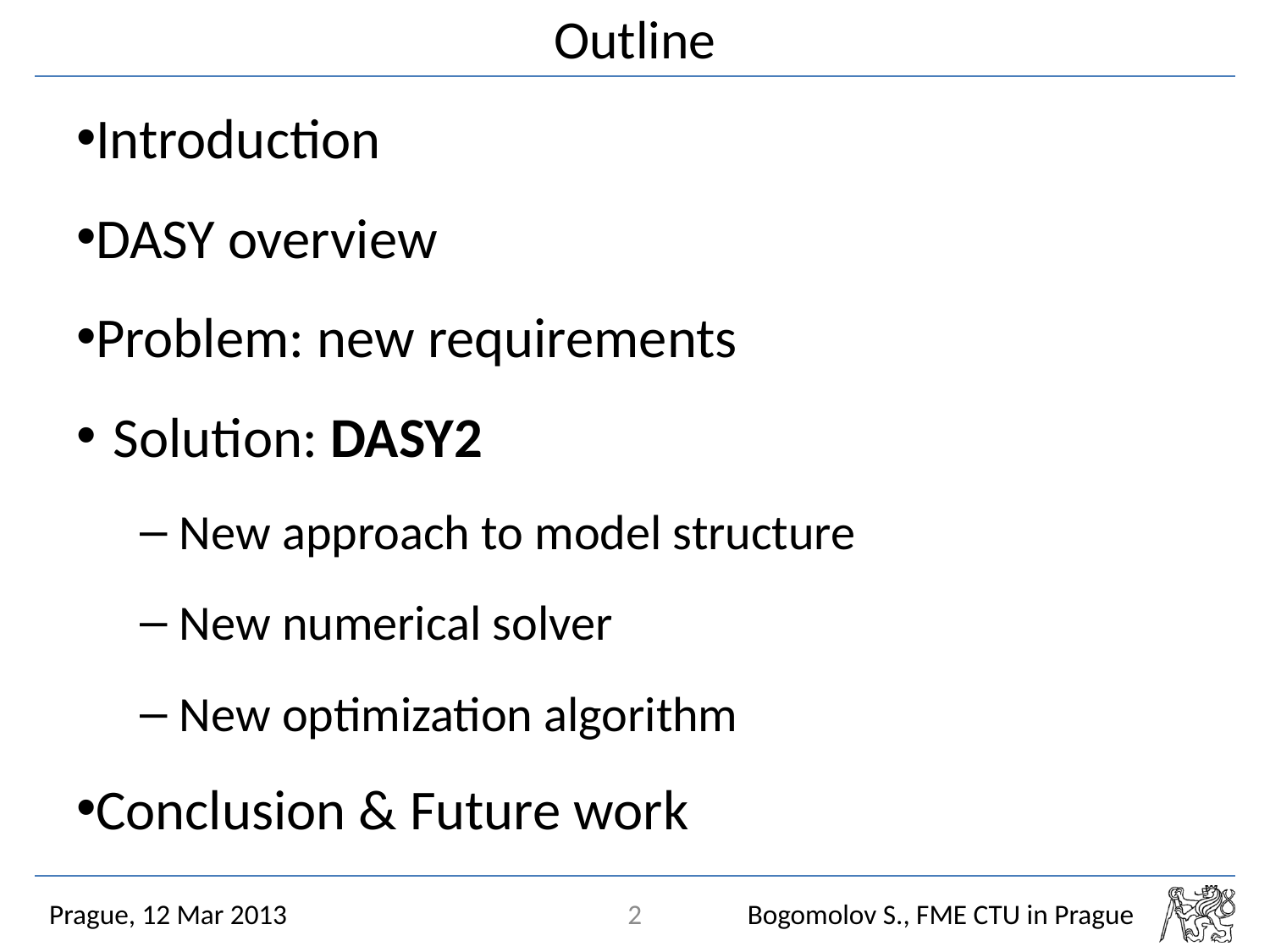

# Outline
Introduction
DASY overview
Problem: new requirements
Solution: DASY2
New approach to model structure
New numerical solver
New optimization algorithm
Conclusion & Future work
2